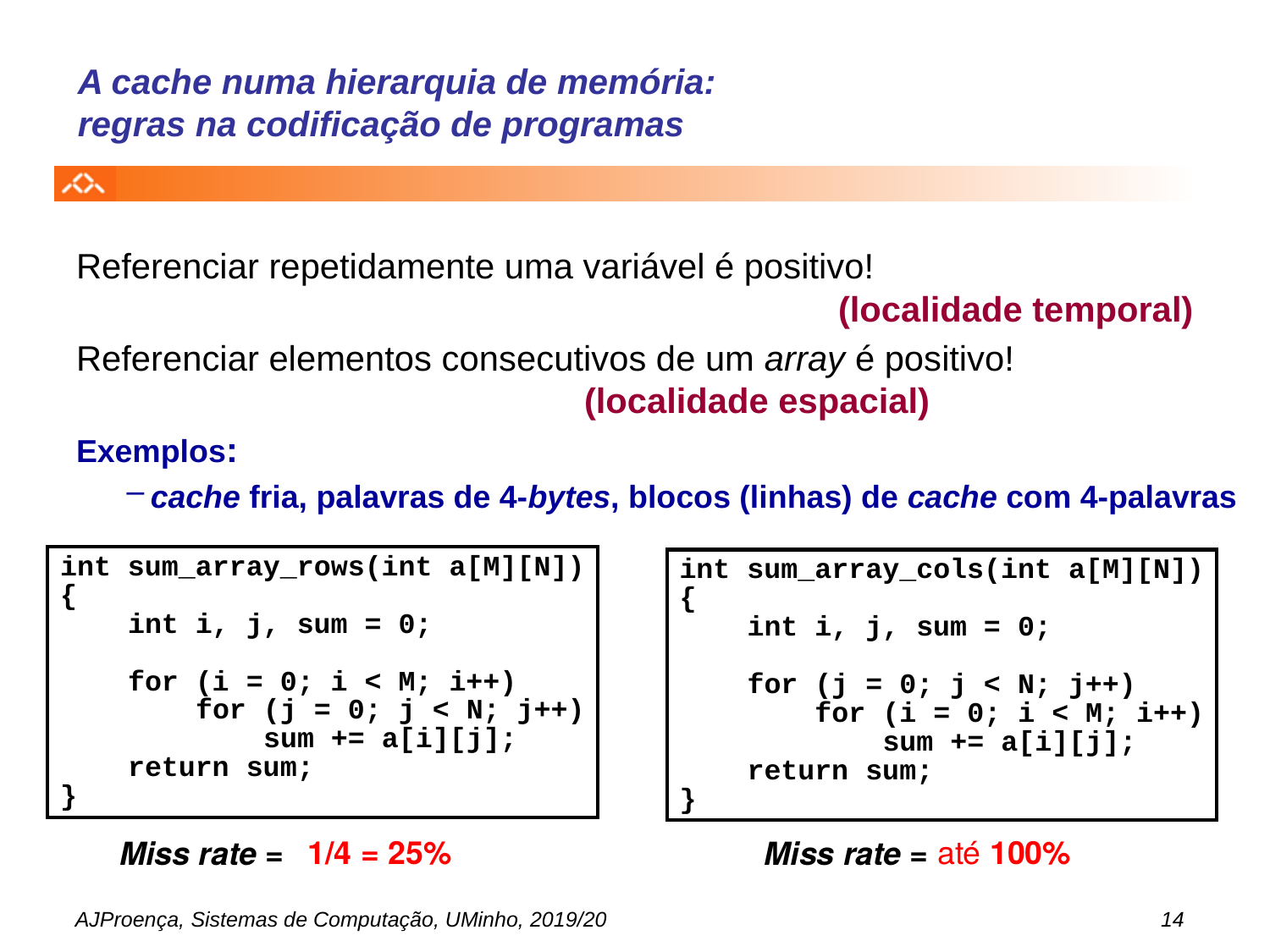

# A cache numa hierarquia de memória: regras na codificação de programas
Referenciar repetidamente uma variável é positivo!
						(localidade temporal)
Referenciar elementos consecutivos de um array é positivo! 						(localidade espacial)
Exemplos:
cache fria, palavras de 4-bytes, blocos (linhas) de cache com 4-palavras
int sum_array_rows(int a[M][N])
{
    int i, j, sum = 0;

    for (i = 0; i < M; i++)
        for (j = 0; j < N; j++)
            sum += a[i][j];
    return sum;
}
int sum_array_cols(int a[M][N])
{
    int i, j, sum = 0;

    for (j = 0; j < N; j++)
        for (i = 0; i < M; i++)
            sum += a[i][j];
    return sum;
}
Miss rate =
Miss rate =
1/4 = 25%
até 100%